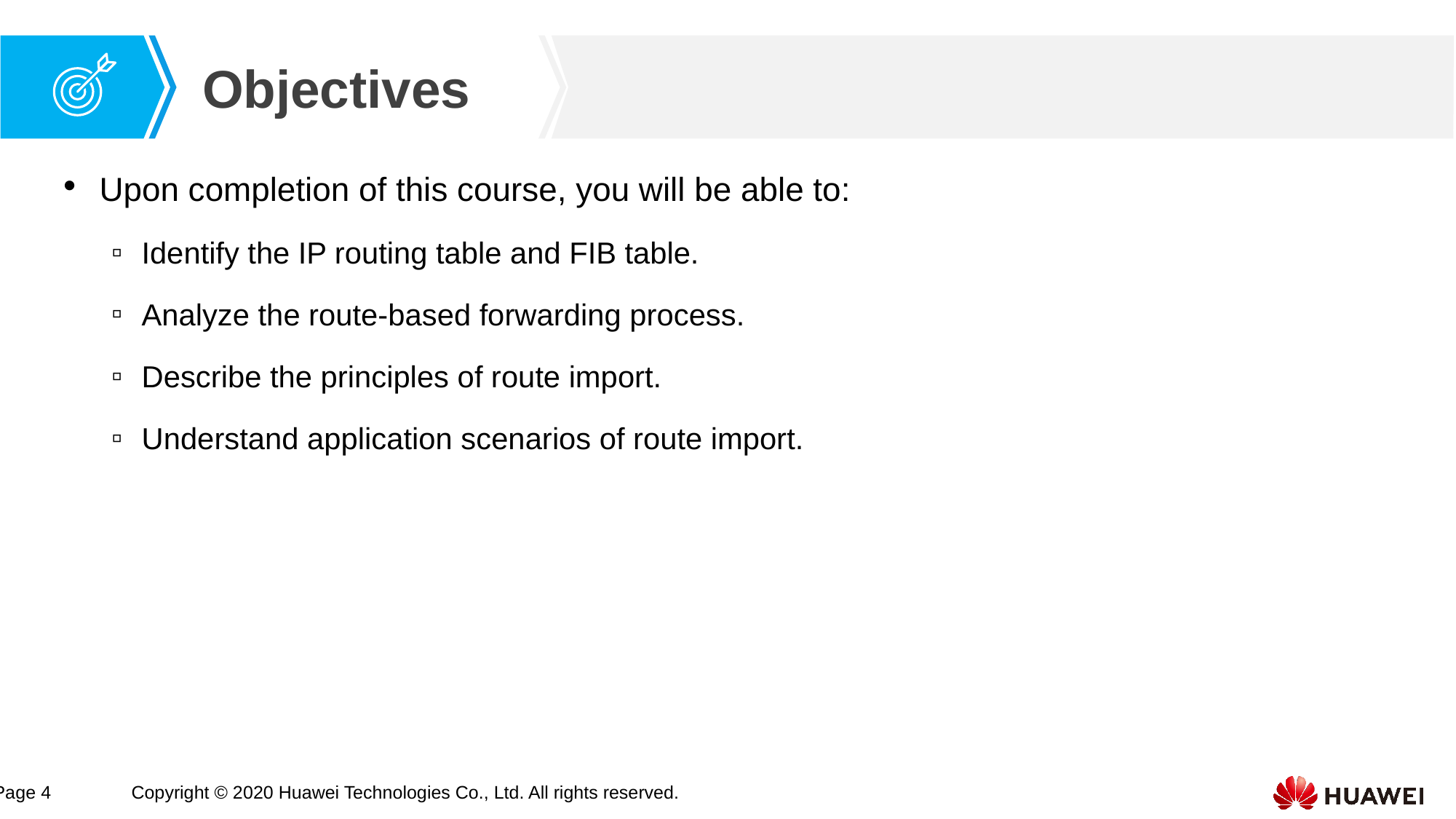

Upon completion of this course, you will be able to:
Identify the IP routing table and FIB table.
Analyze the route-based forwarding process.
Describe the principles of route import.
Understand application scenarios of route import.